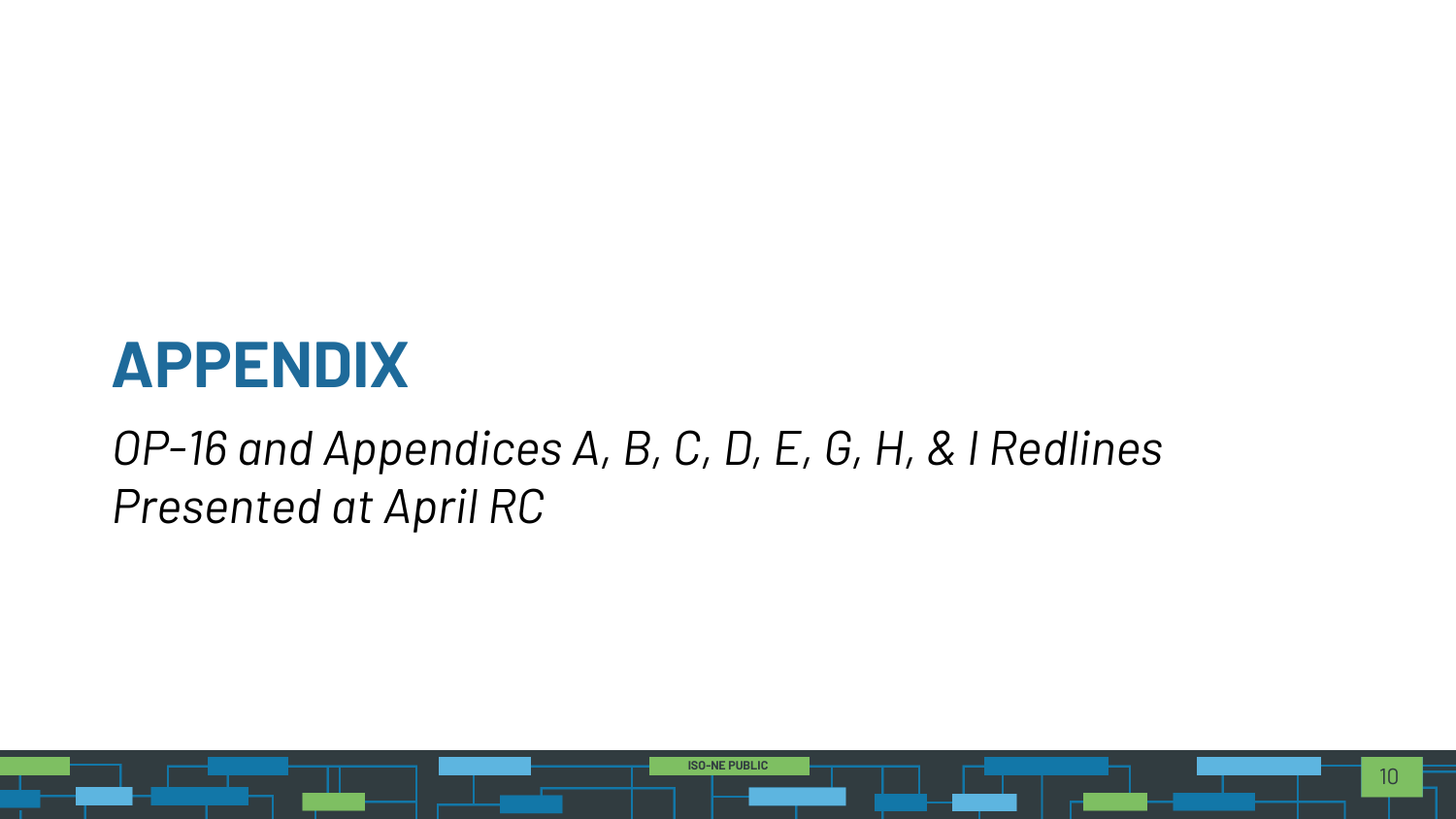

# Appendix
OP-16 and Appendices A, B, C, D, E, G, H, & I Redlines Presented at April RC

10